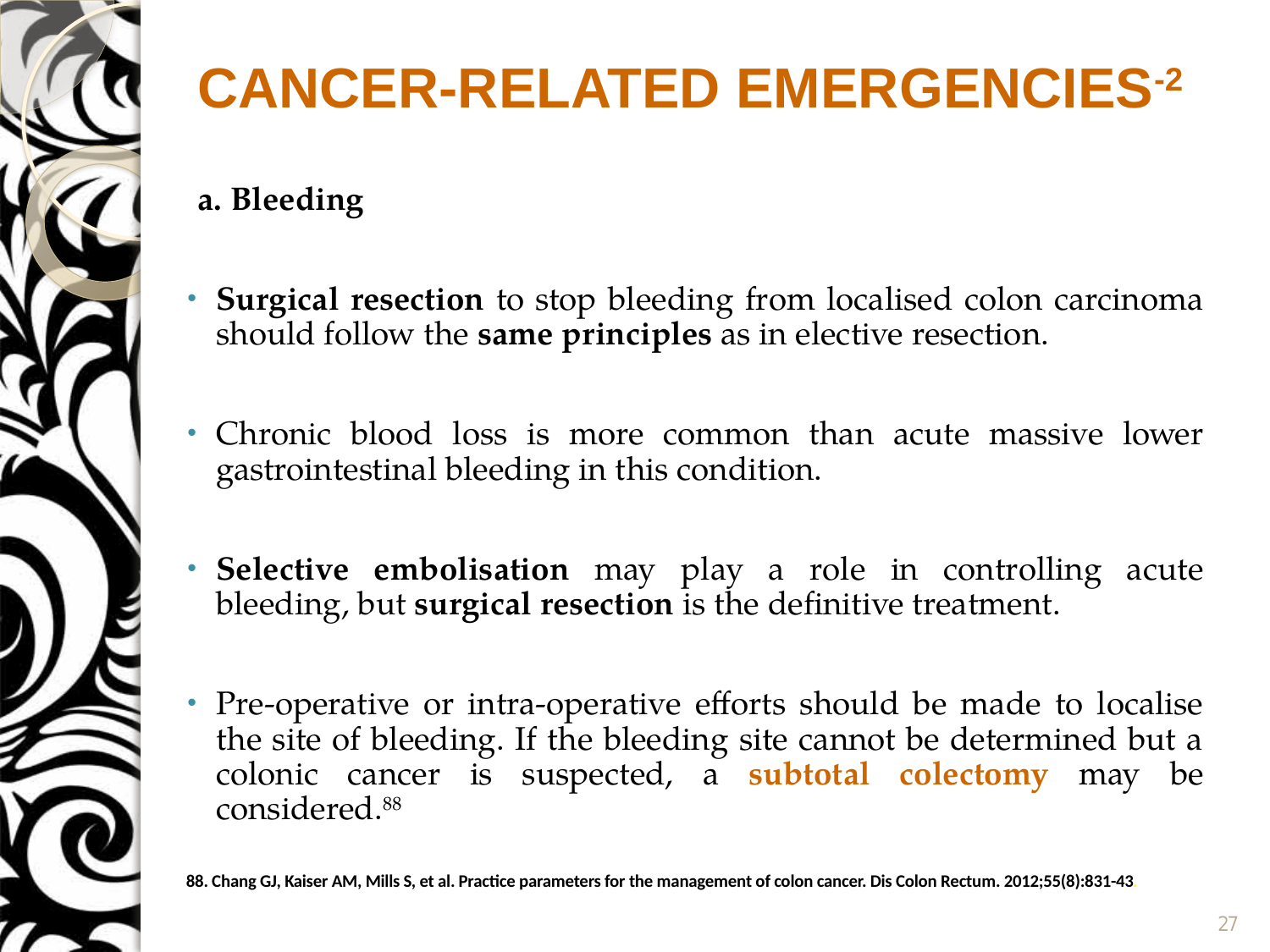

# CANCER-RELATED EMERGENCIES-2
a. Bleeding

Surgical resection to stop bleeding from localised colon carcinoma should follow the same principles as in elective resection.

Chronic blood loss is more common than acute massive lower gastrointestinal bleeding in this condition.

Selective embolisation may play a role in controlling acute bleeding, but surgical resection is the definitive treatment.

Pre-operative or intra-operative efforts should be made to localise the site of bleeding. If the bleeding site cannot be determined but a colonic cancer is suspected, a subtotal colectomy may be considered.88
88. Chang GJ, Kaiser AM, Mills S, et al. Practice parameters for the management of colon cancer. Dis Colon Rectum. 2012;55(8):831-43.
27